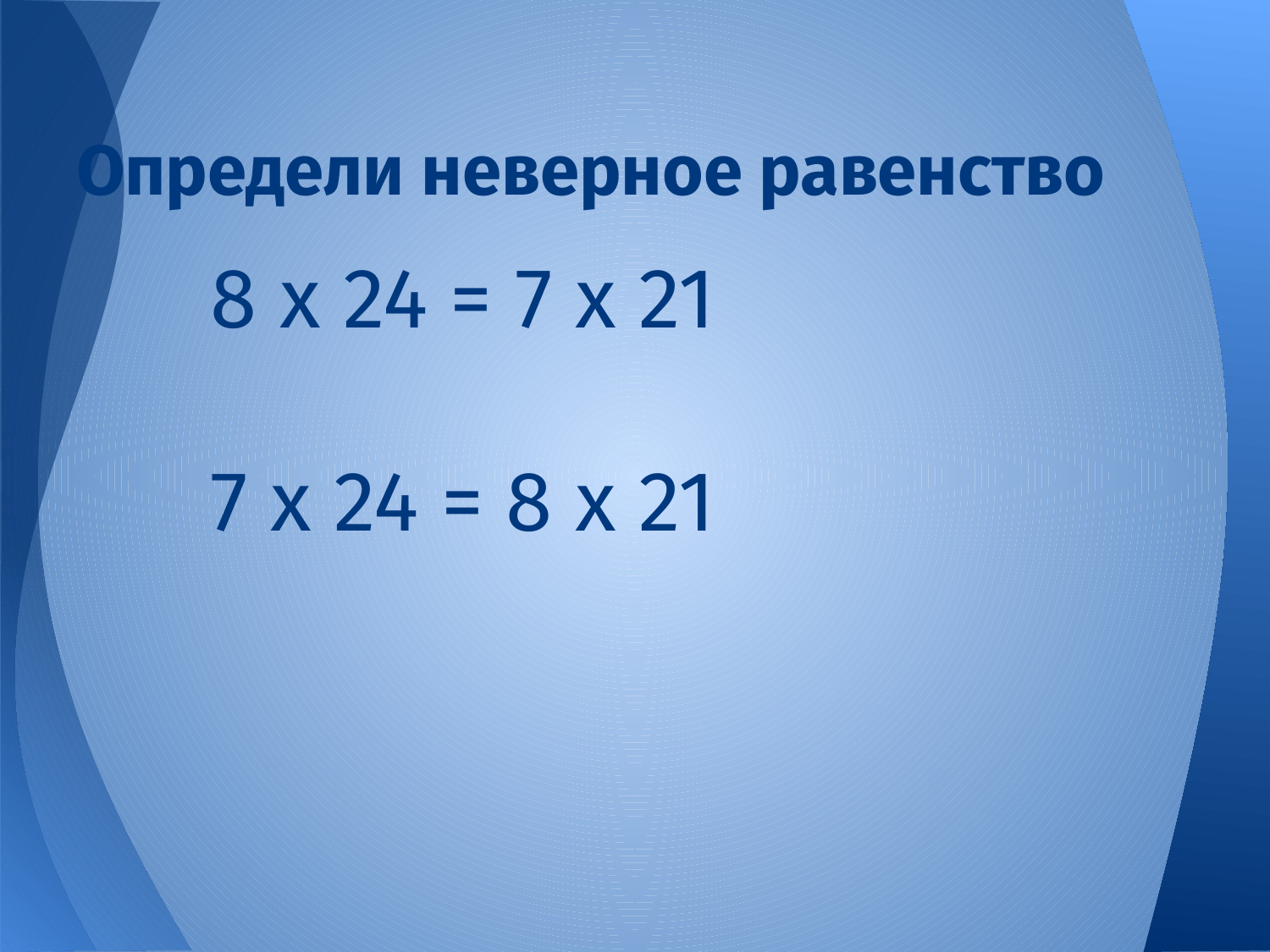

# Определи неверное равенство
      8 х 24 = 7 х 21

      7 х 24 = 8 х 21